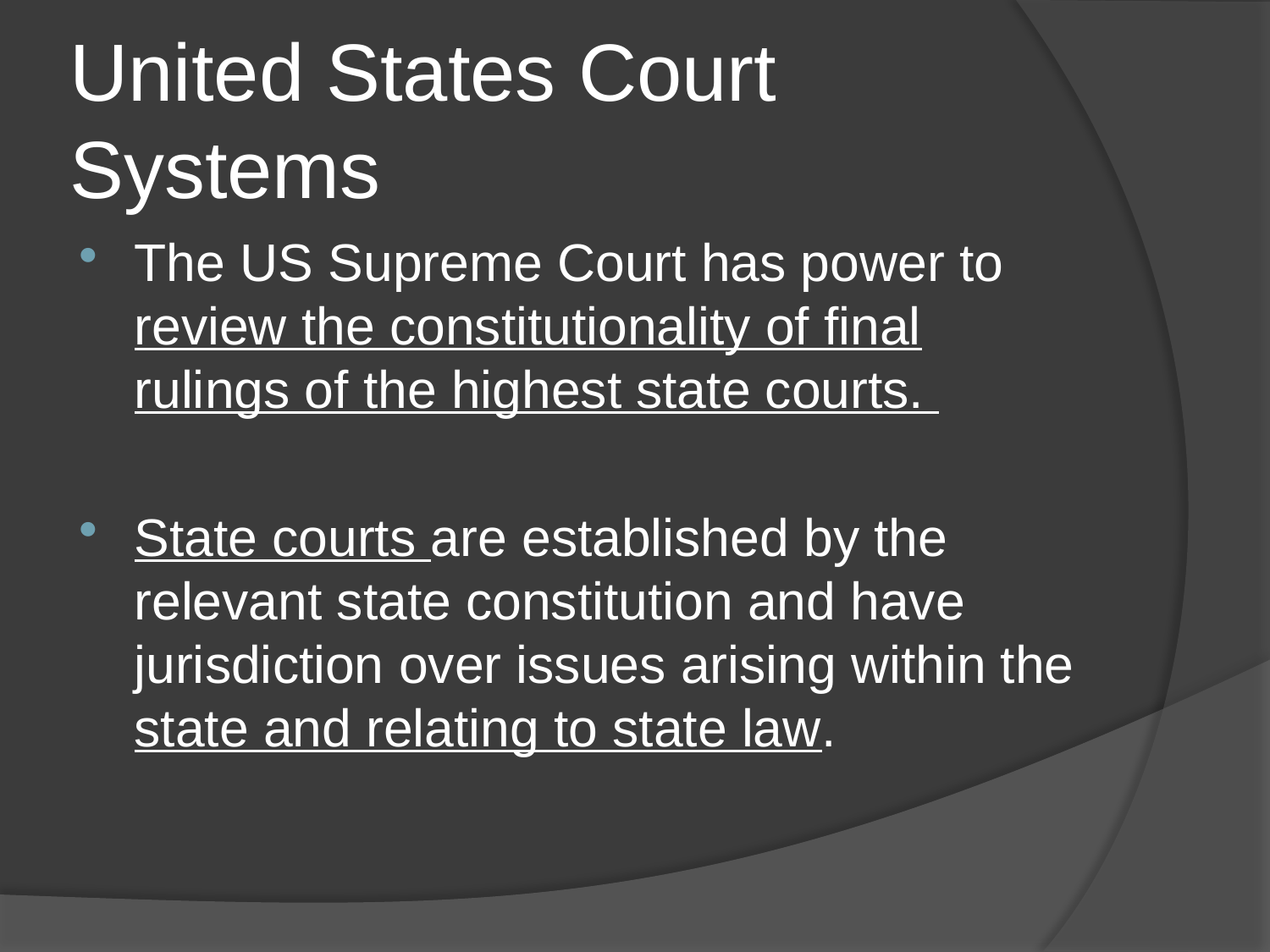

# United States Court Systems
The US Supreme Court has power to review the constitutionality of final rulings of the highest state courts.

State courts are established by the relevant state constitution and have jurisdiction over issues arising within the state and relating to state law.